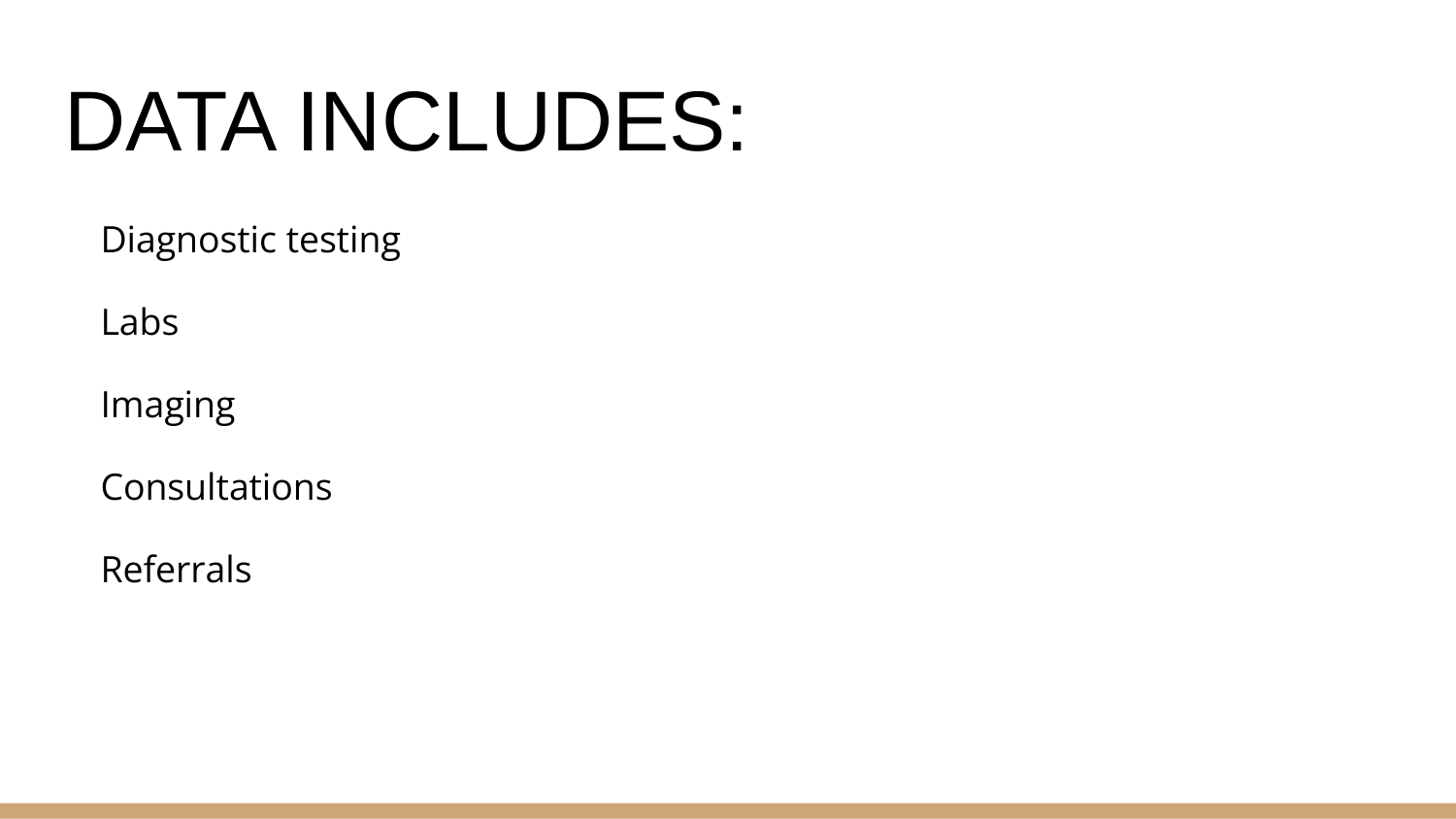

# DATA INCLUDES:
Diagnostic testing
Labs
Imaging
Consultations
Referrals